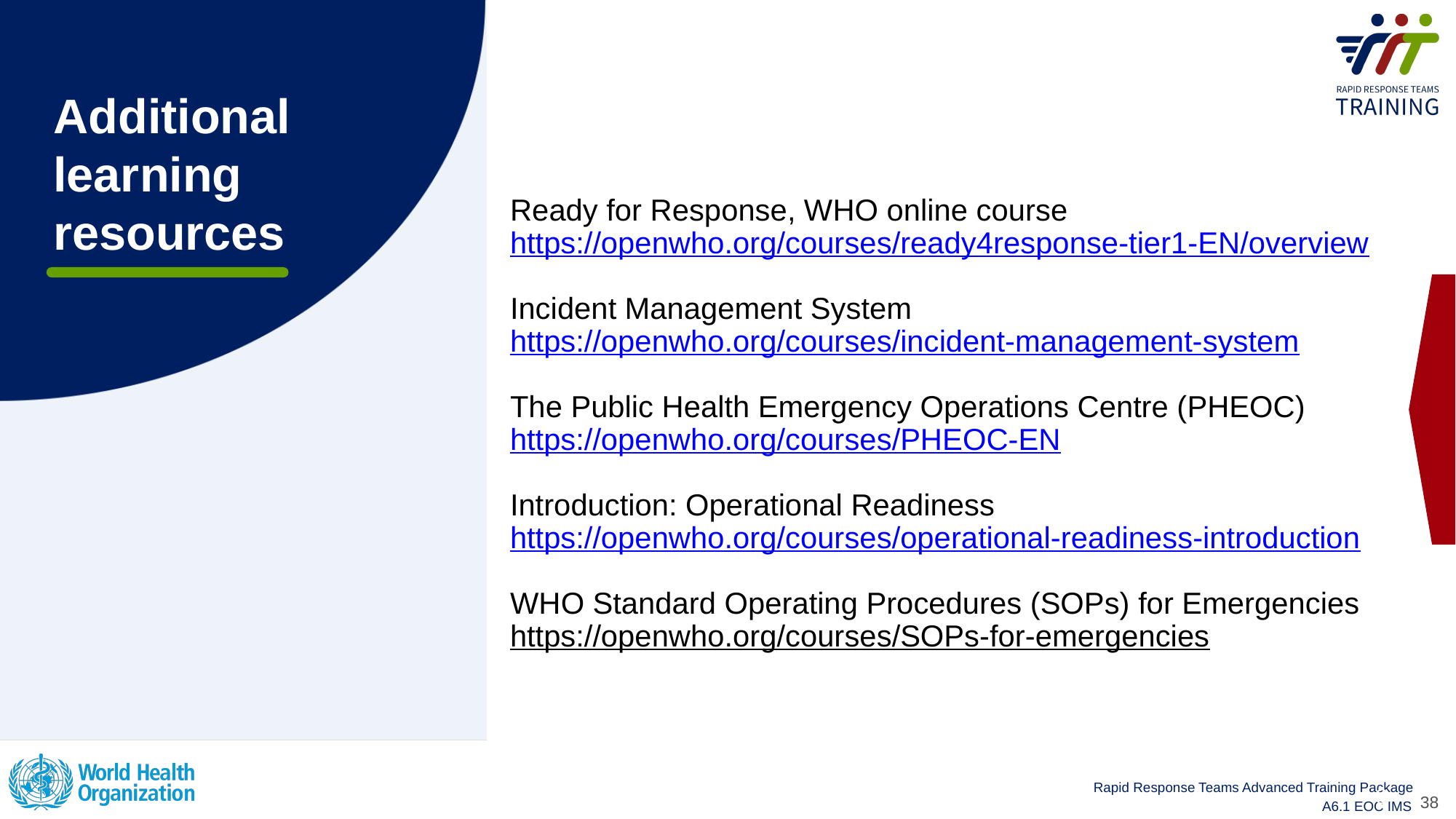

Ready for Response, WHO online course
https://openwho.org/courses/ready4response-tier1-EN/overview

Incident Management System
https://openwho.org/courses/incident-management-system

The Public Health Emergency Operations Centre (PHEOC)
https://openwho.org/courses/PHEOC-EN

Introduction: Operational Readiness
https://openwho.org/courses/operational-readiness-introduction

WHO Standard Operating Procedures (SOPs) for Emergencies
https://openwho.org/courses/SOPs-for-emergencies
38